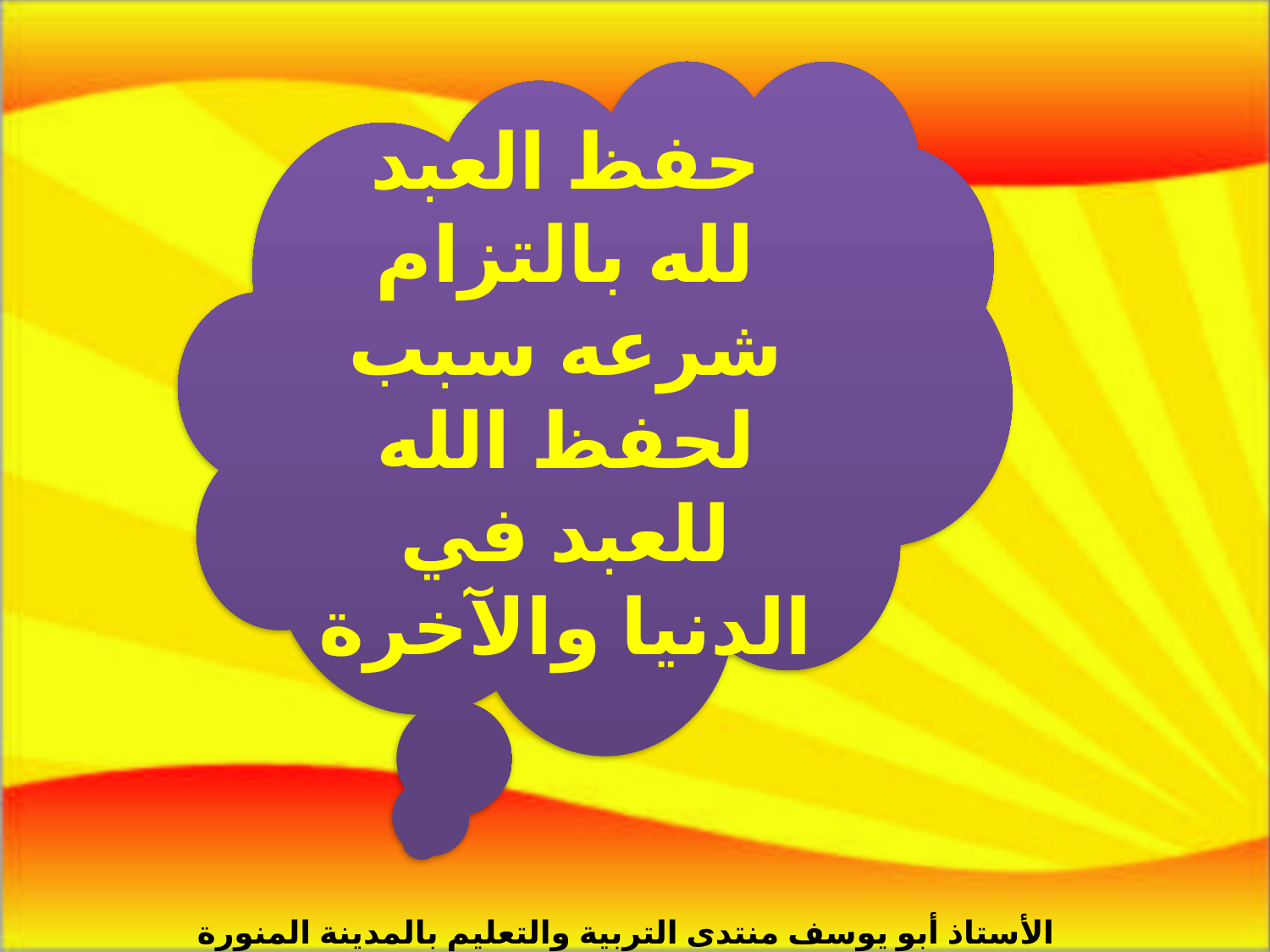

حفظ العبد لله بالتزام شرعه سبب لحفظ الله للعبد في الدنيا والآخرة
الأستاذ أبو يوسف منتدى التربية والتعليم بالمدينة المنورة